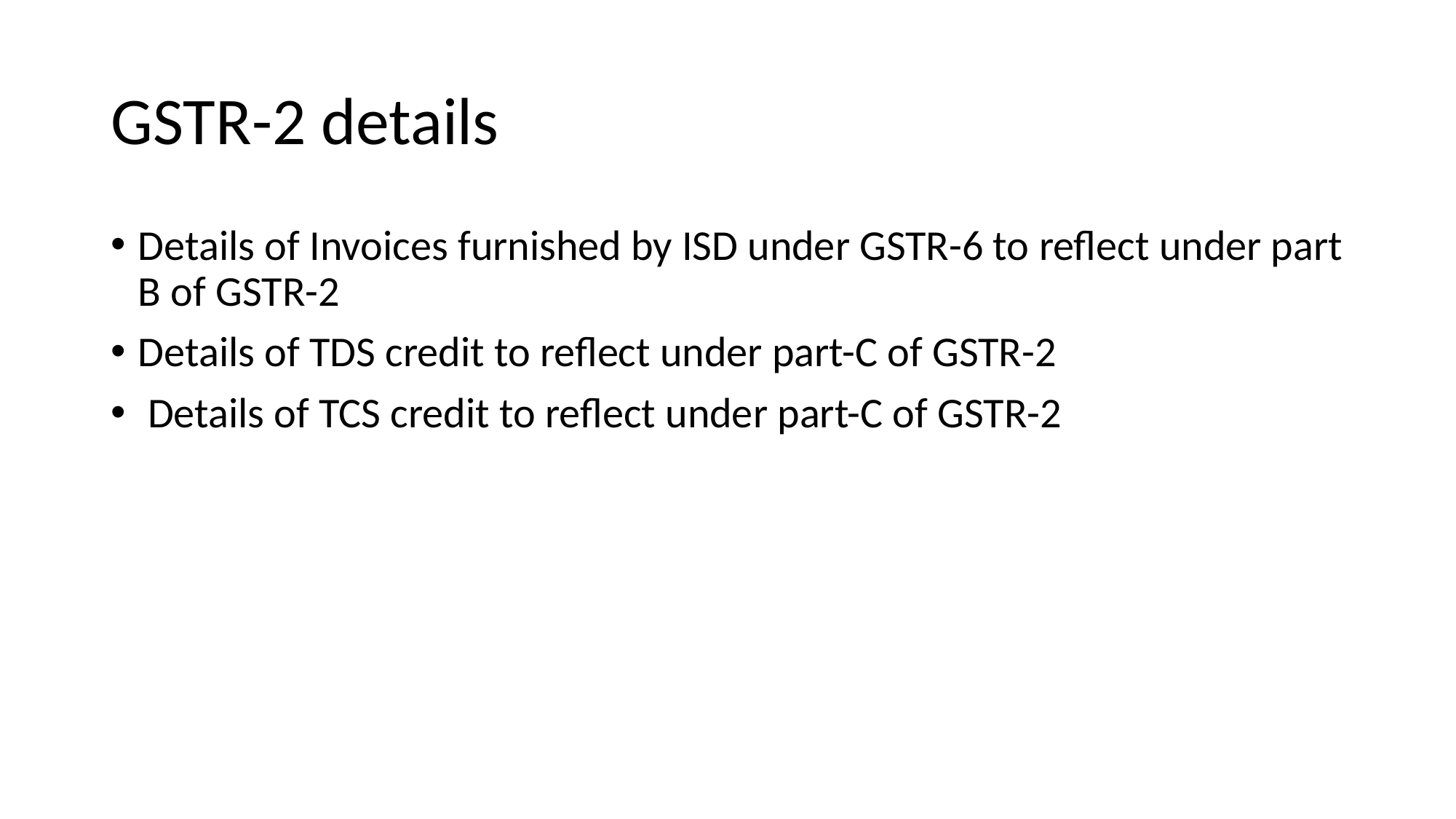

# GSTR-2 details
Details of Invoices furnished by ISD under GSTR-6 to reflect under part B of GSTR-2
Details of TDS credit to reflect under part-C of GSTR-2
 Details of TCS credit to reflect under part-C of GSTR-2